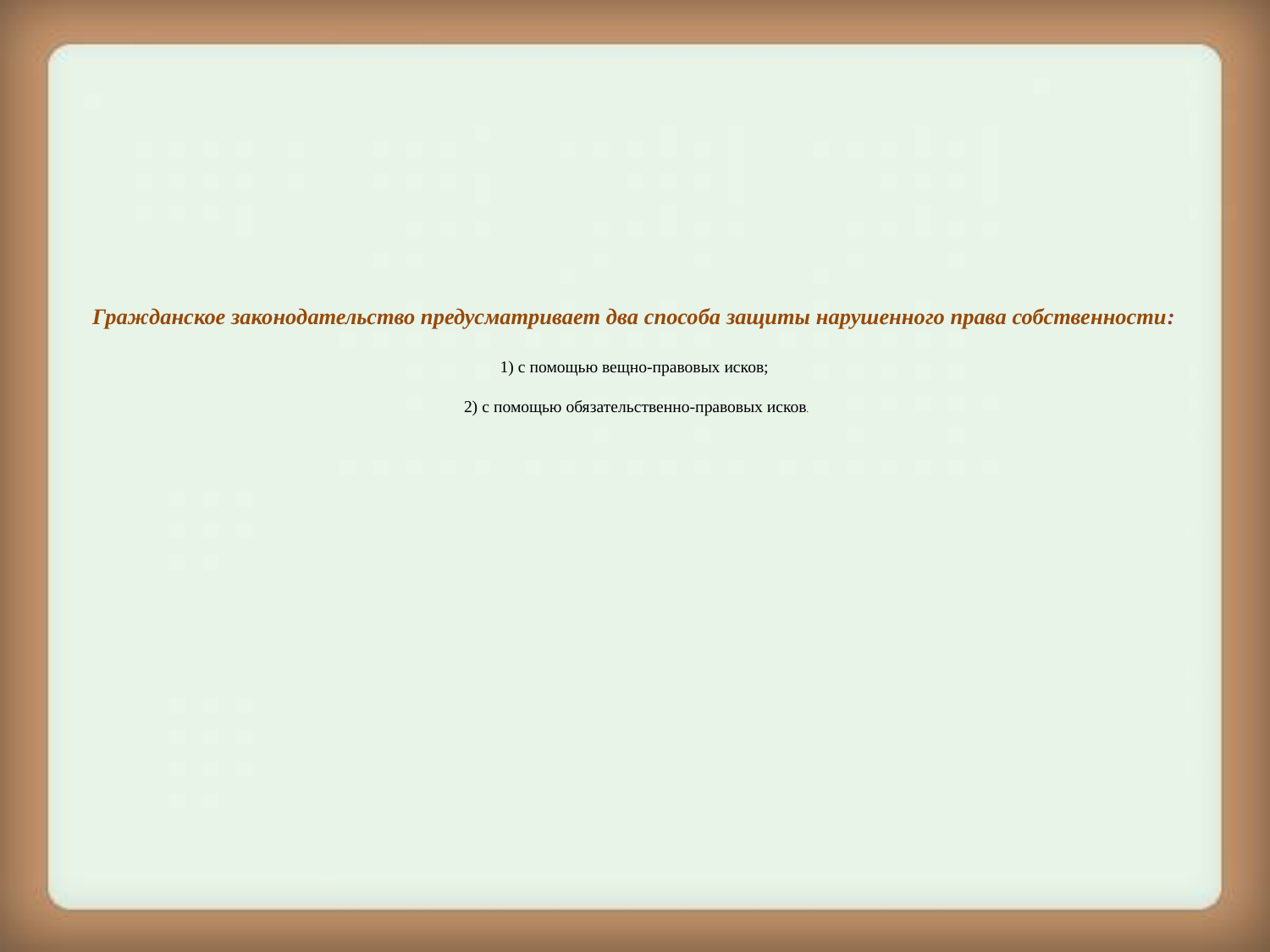

# Гражданское законодательство предусматривает два способа защиты нарушенного права собственности: 1) с помощью вещно-правовых исков; 2) с помощью обязательственно-правовых исков.